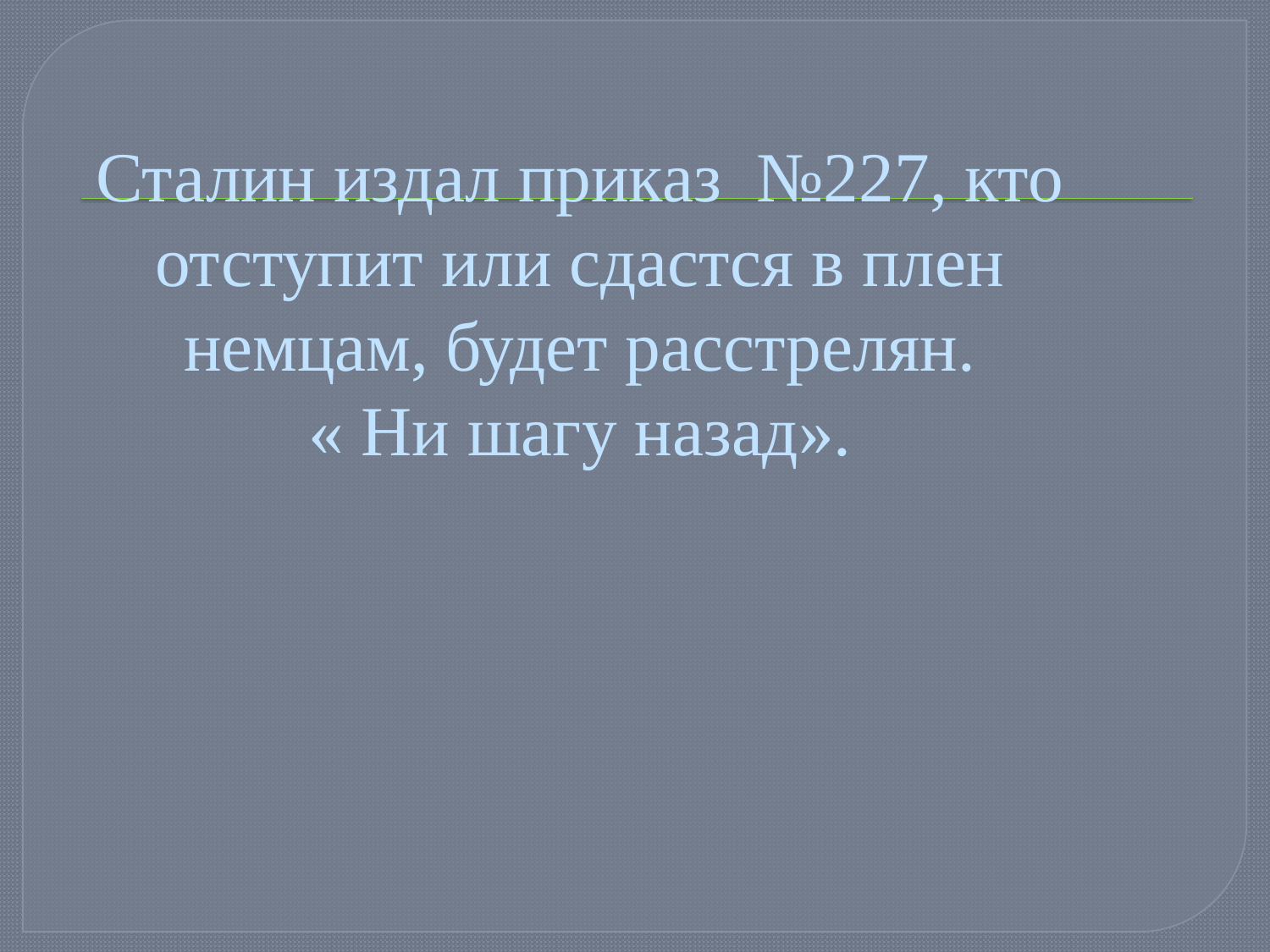

# Сталин издал приказ  №227, кто отступит или сдастся в плен немцам, будет расстрелян. « Ни шагу назад».